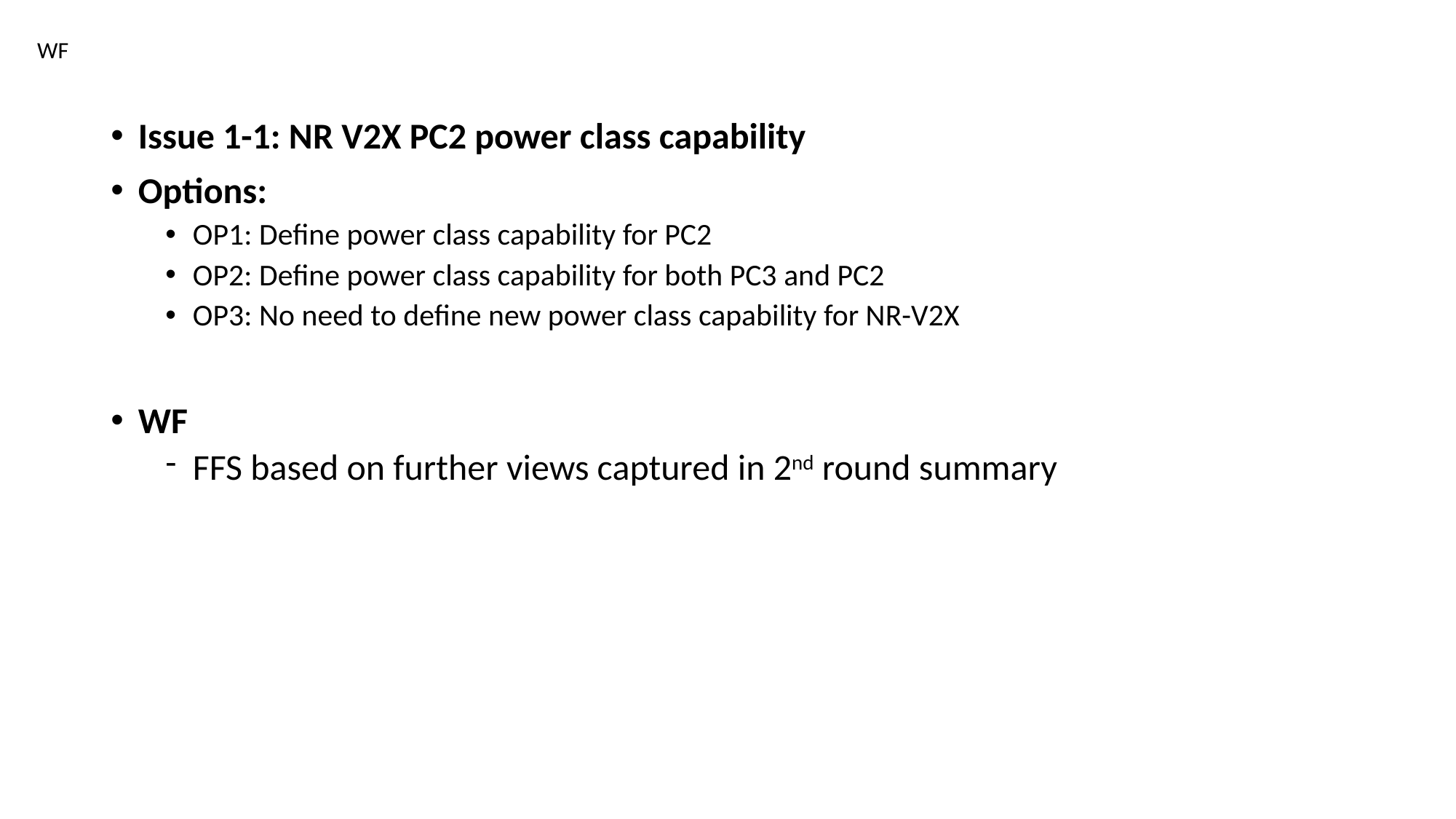

# WF
Issue 1-1: NR V2X PC2 power class capability
Options:
OP1: Define power class capability for PC2
OP2: Define power class capability for both PC3 and PC2
OP3: No need to define new power class capability for NR-V2X

WF
FFS based on further views captured in 2nd round summary